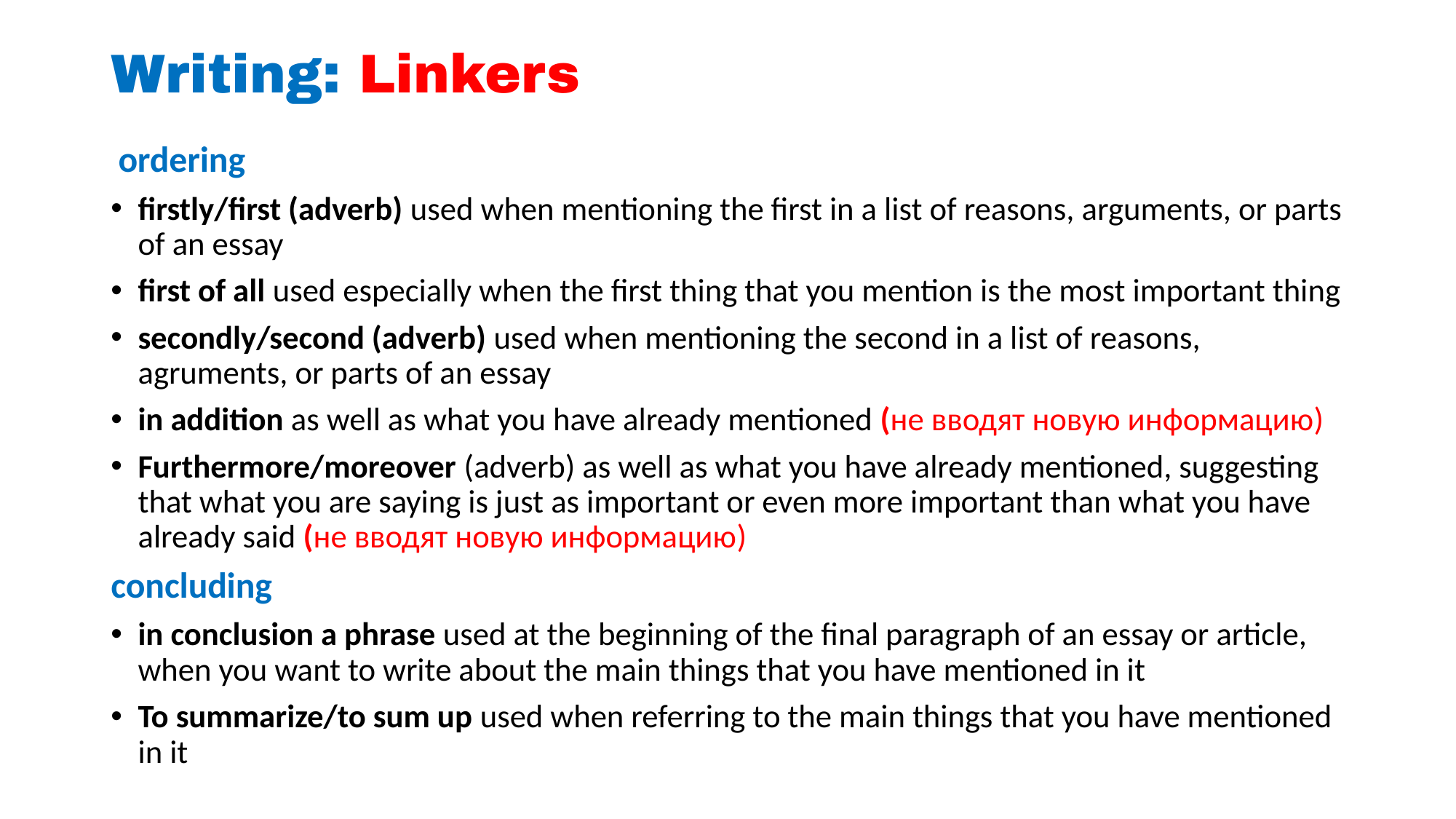

# Writing: Linkers
 ordering
firstly/first (adverb) used when mentioning the first in a list of reasons, arguments, or parts of an essay
first of all used especially when the first thing that you mention is the most important thing
secondly/second (adverb) used when mentioning the second in a list of reasons, agruments, or parts of an essay
in addition as well as what you have already mentioned (не вводят новую информацию)
Furthermore/moreover (adverb) as well as what you have already mentioned, suggesting that what you are saying is just as important or even more important than what you have already said (не вводят новую информацию)
concluding
in conclusion a phrase used at the beginning of the final paragraph of an essay or article, when you want to write about the main things that you have mentioned in it
To summarize/to sum up used when referring to the main things that you have mentioned in it